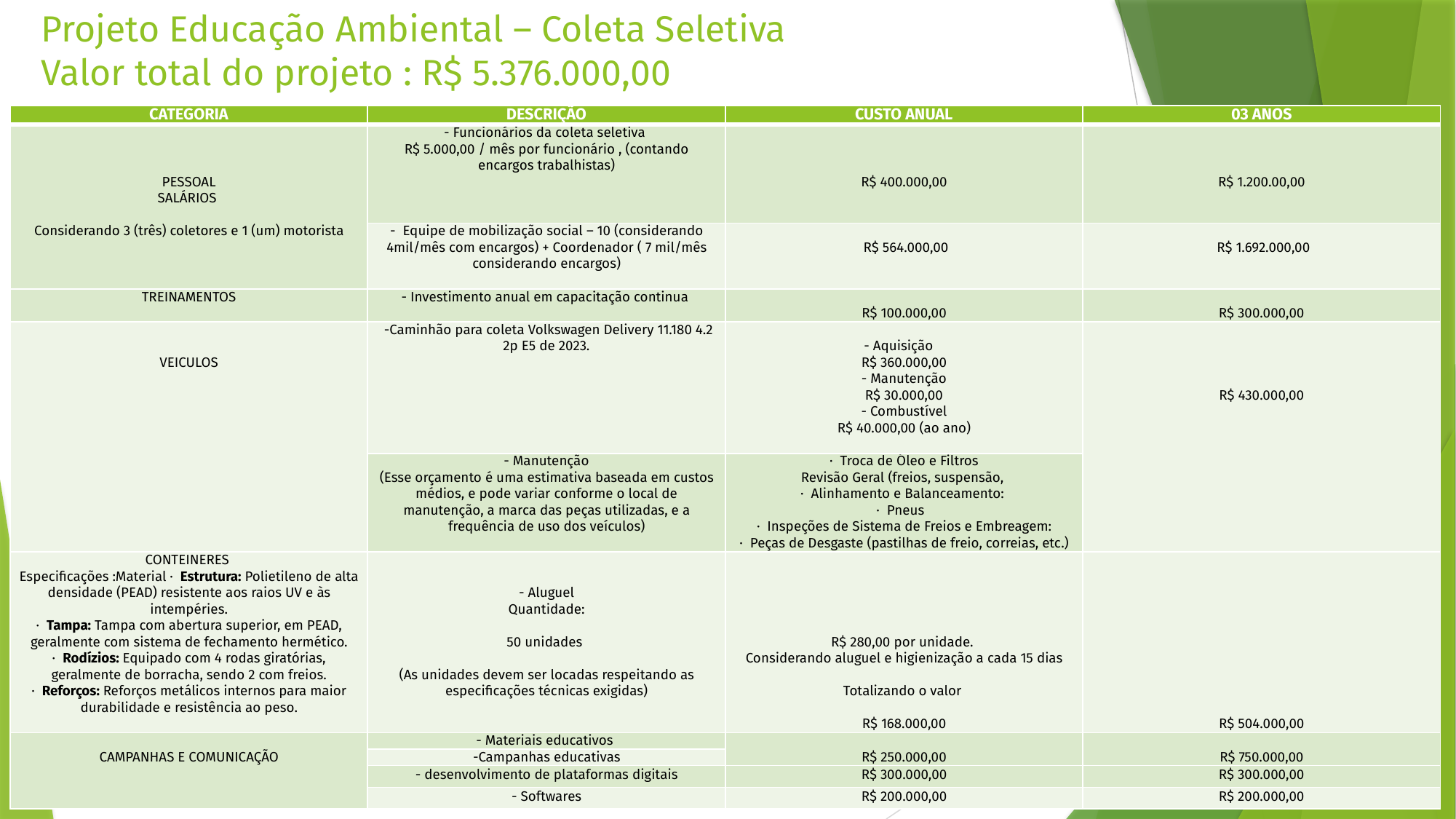

# Projeto Educação Ambiental – Coleta Seletiva Valor total do projeto : R$ 5.376.000,00
| CATEGORIA | DESCRIÇÃO | CUSTO ANUAL | 03 ANOS |
| --- | --- | --- | --- |
| PESSOAL SALÁRIOS   Considerando 3 (três) coletores e 1 (um) motorista | - Funcionários da coleta seletiva R$ 5.000,00 / mês por funcionário , (contando encargos trabalhistas) | R$ 400.000,00 | R$ 1.200.00,00 |
|  | - Equipe de mobilização social – 10 (considerando 4mil/mês com encargos) + Coordenador ( 7 mil/mês considerando encargos) | R$ 564.000,00 | R$ 1.692.000,00 |
| TREINAMENTOS | - Investimento anual em capacitação continua | R$ 100.000,00 | R$ 300.000,00 |
| VEICULOS | -Caminhão para coleta Volkswagen Delivery 11.180 4.2 2p E5 de 2023. | - Aquisição R$ 360.000,00 - Manutenção R$ 30.000,00 - Combustível R$ 40.000,00 (ao ano) | R$ 430.000,00 |
|  | - Manutenção (Esse orçamento é uma estimativa baseada em custos médios, e pode variar conforme o local de manutenção, a marca das peças utilizadas, e a frequência de uso dos veículos) | · Troca de Óleo e Filtros Revisão Geral (freios, suspensão, · Alinhamento e Balanceamento: · Pneus · Inspeções de Sistema de Freios e Embreagem: · Peças de Desgaste (pastilhas de freio, correias, etc.) |  |
| CONTEINERES Especificações :Material · Estrutura: Polietileno de alta densidade (PEAD) resistente aos raios UV e às intempéries. · Tampa: Tampa com abertura superior, em PEAD, geralmente com sistema de fechamento hermético. · Rodízios: Equipado com 4 rodas giratórias, geralmente de borracha, sendo 2 com freios. · Reforços: Reforços metálicos internos para maior durabilidade e resistência ao peso. | - Aluguel Quantidade:   50 unidades   (As unidades devem ser locadas respeitando as especificações técnicas exigidas) | R$ 280,00 por unidade. Considerando aluguel e higienização a cada 15 dias   Totalizando o valor   R$ 168.000,00 | R$ 504.000,00 |
| CAMPANHAS E COMUNICAÇÃO | - Materiais educativos | R$ 250.000,00 | R$ 750.000,00 |
|  | -Campanhas educativas |  |  |
|  | - desenvolvimento de plataformas digitais | R$ 300.000,00 | R$ 300.000,00 |
|  | - Softwares | R$ 200.000,00 | R$ 200.000,00 |